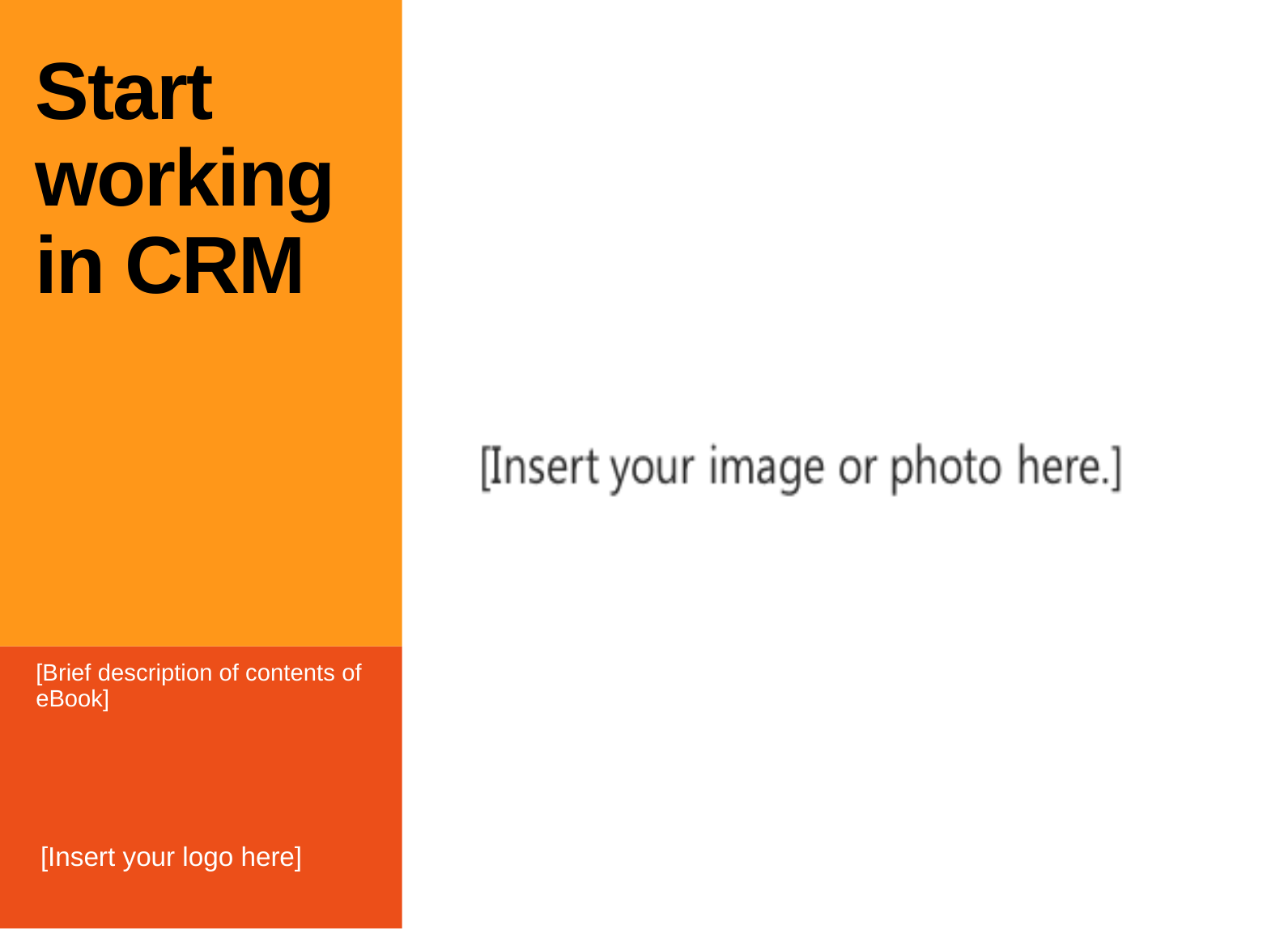

# Start working in CRM
[Brief description of contents of eBook]